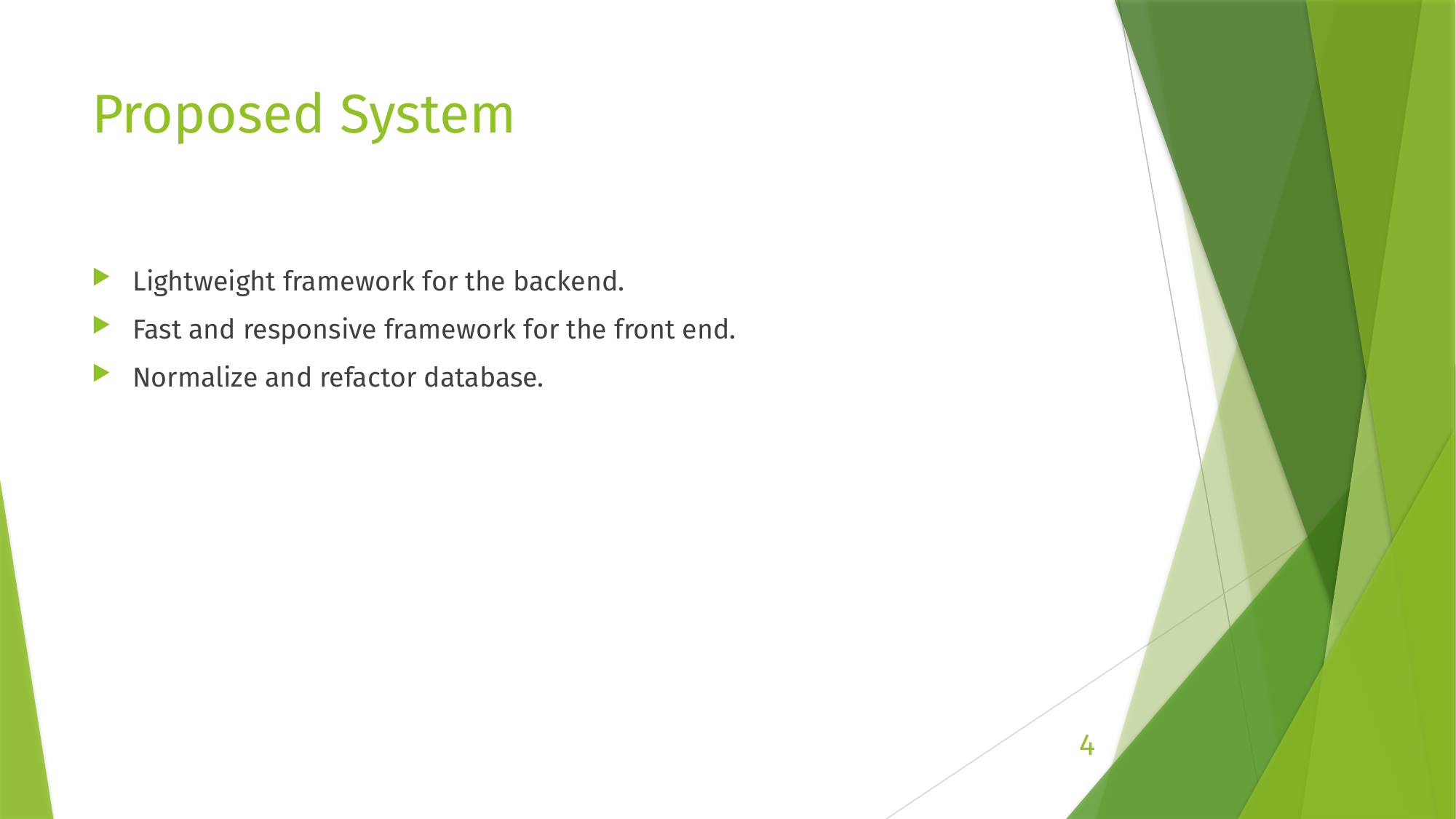

# Proposed System
Lightweight framework for the backend.
Fast and responsive framework for the front end.
Normalize and refactor database.

4